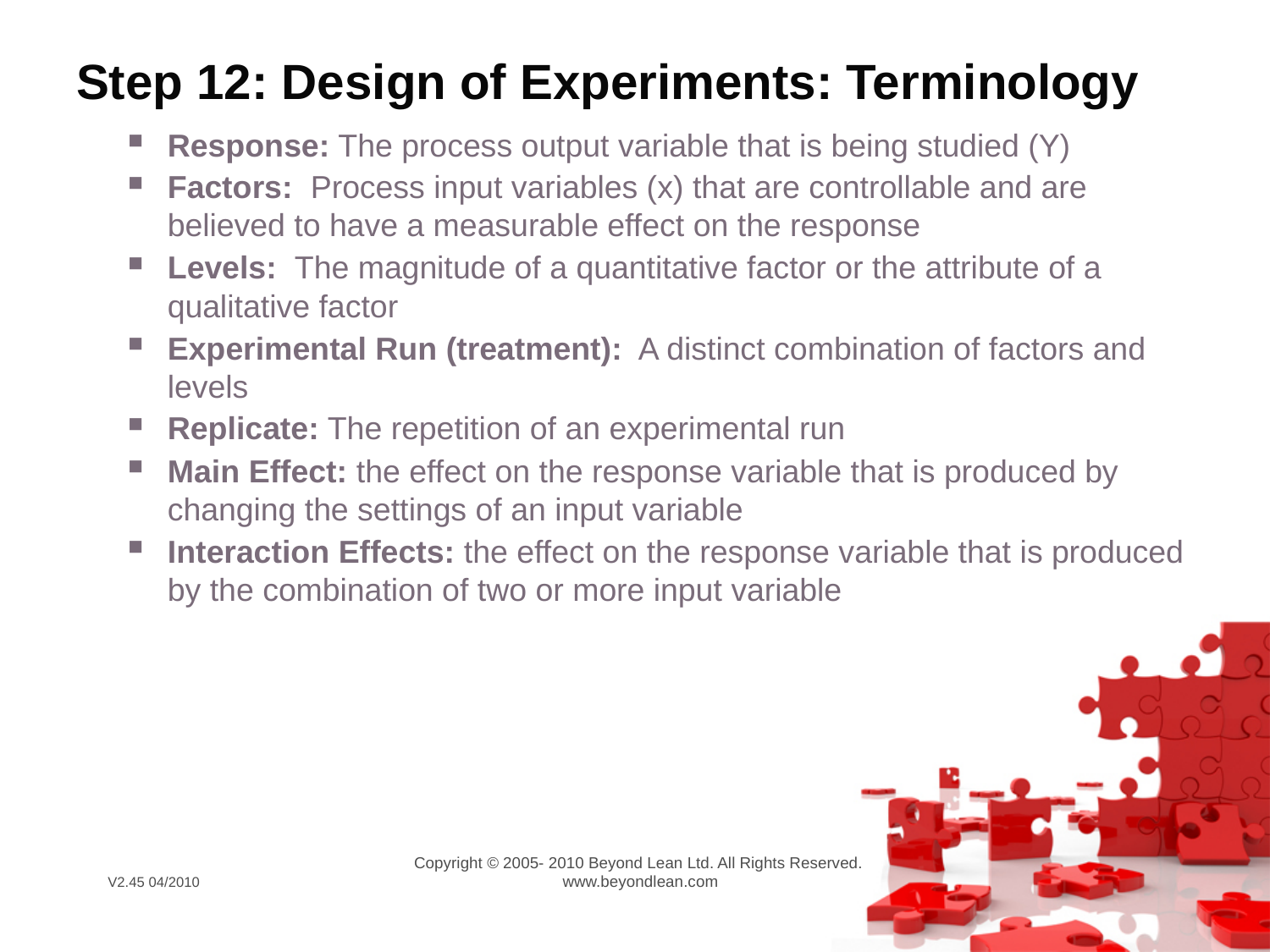

# Step 12: Design of Experiments: Terminology
Response: The process output variable that is being studied (Y)
Factors:  Process input variables (x) that are controllable and are believed to have a measurable effect on the response
Levels:  The magnitude of a quantitative factor or the attribute of a qualitative factor
Experimental Run (treatment):  A distinct combination of factors and levels
Replicate: The repetition of an experimental run
Main Effect: the effect on the response variable that is produced by changing the settings of an input variable
Interaction Effects: the effect on the response variable that is produced by the combination of two or more input variable